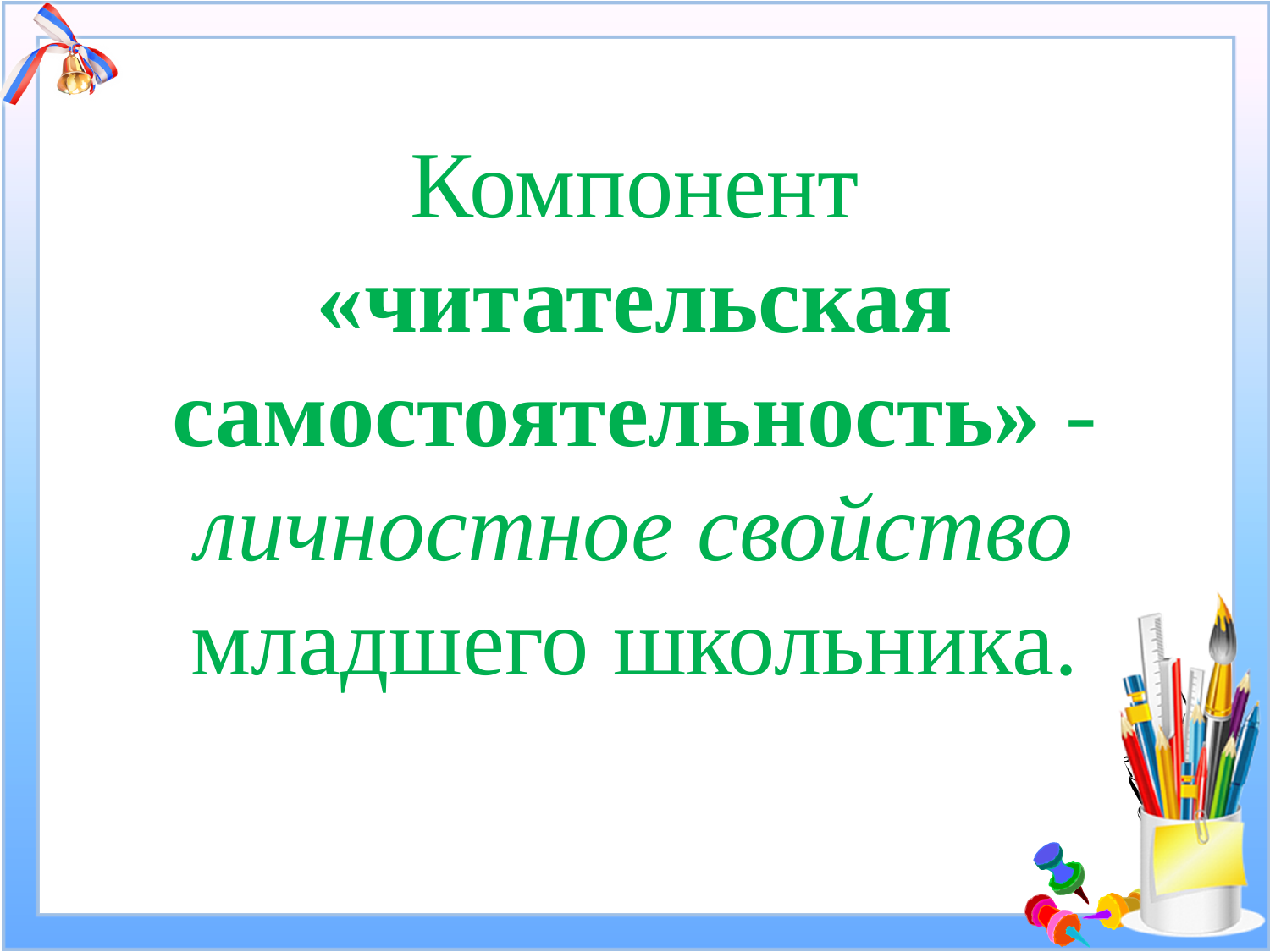

# Компонент «читательская самостоятельность» - личностное свойство младшего школьника.